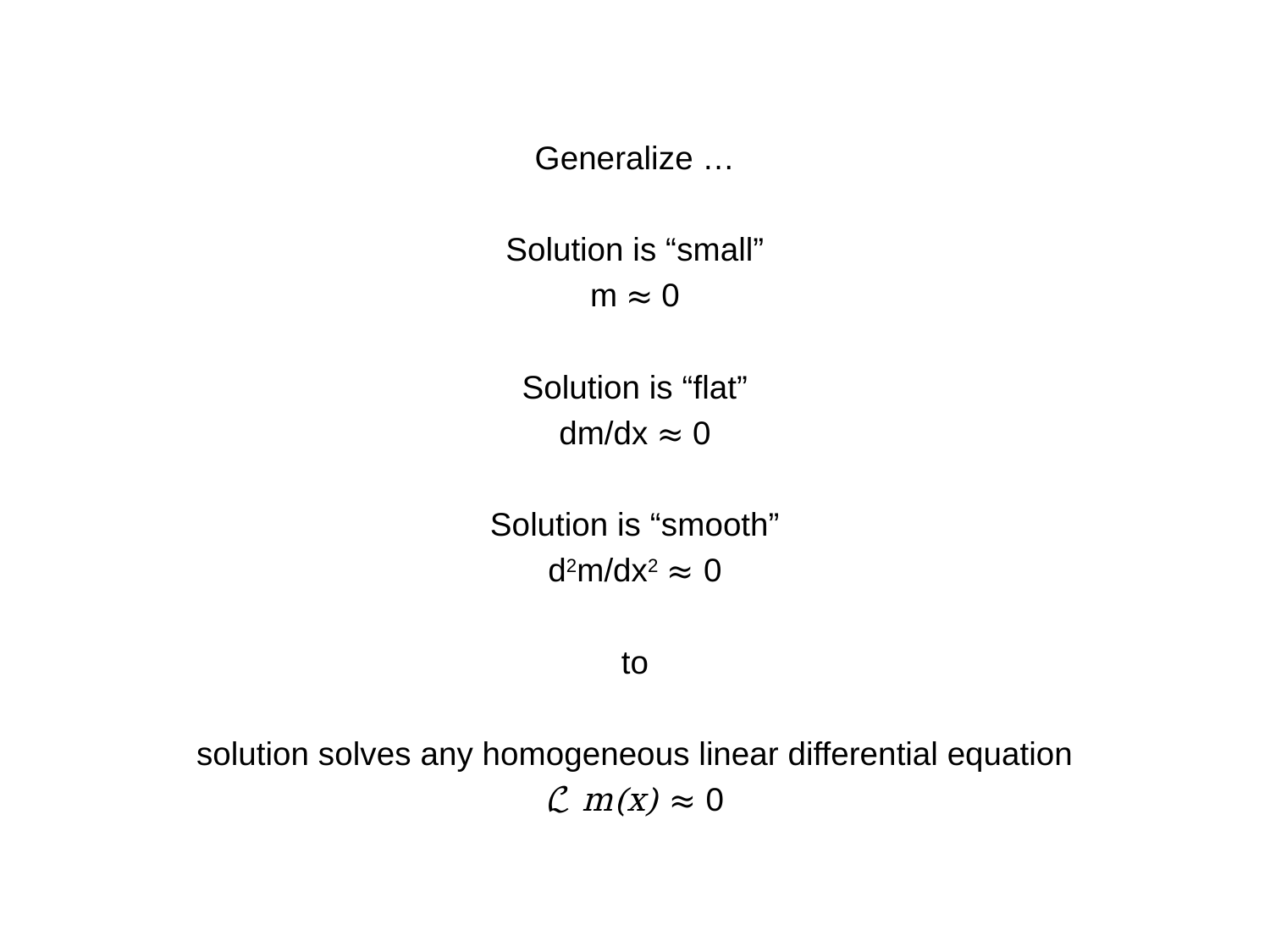

Generalize …

Solution is “small”
m ≈ 0

Solution is “flat”
dm/dx ≈ 0

Solution is “smooth”
d2m/dx2 ≈ 0

to

solution solves any homogeneous linear differential equation
ℒ m(x) ≈ 0